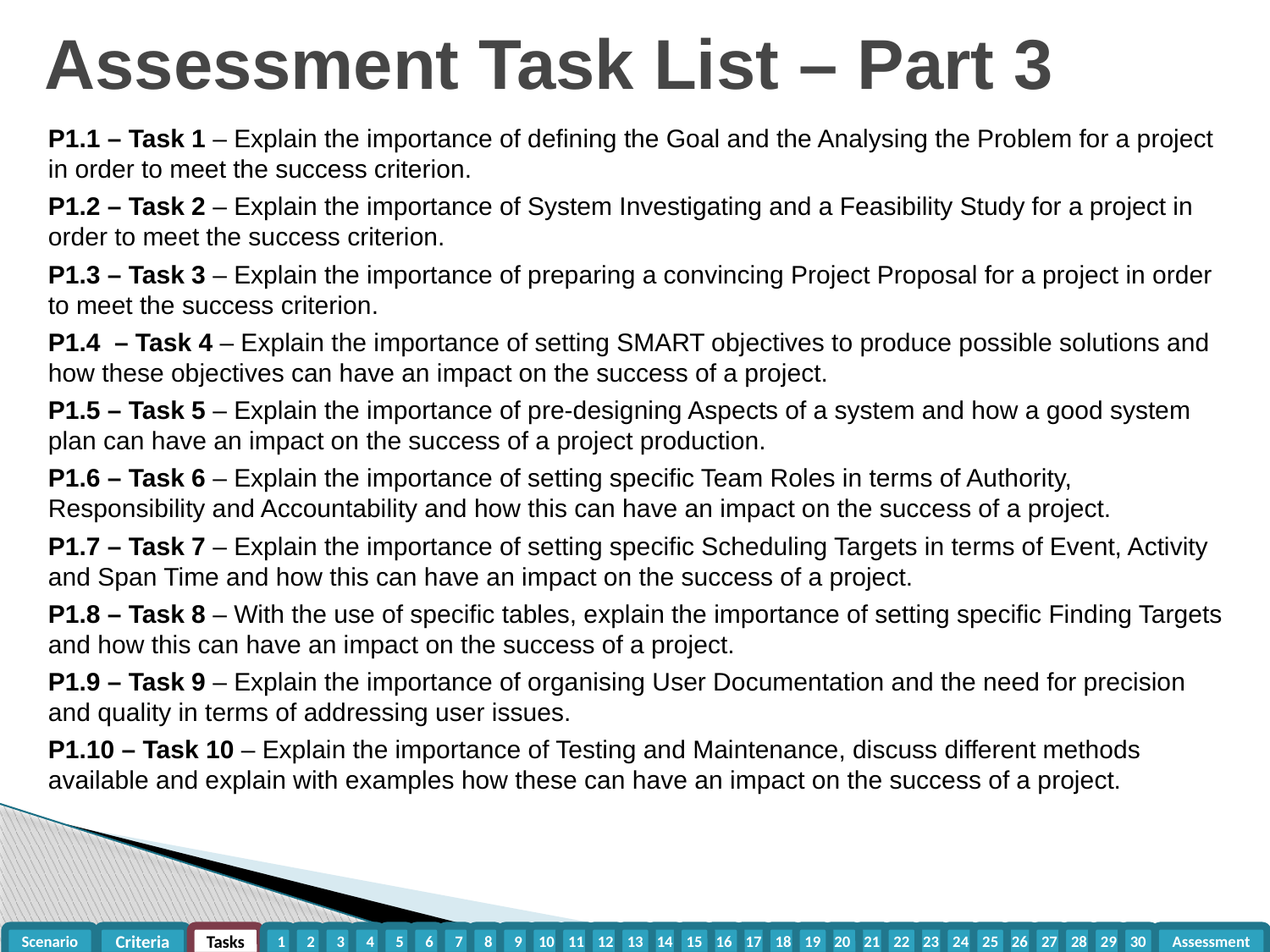

# Assessment Task List – Part 3
P1.1 – Task 1 – Explain the importance of defining the Goal and the Analysing the Problem for a project in order to meet the success criterion.
P1.2 – Task 2 – Explain the importance of System Investigating and a Feasibility Study for a project in order to meet the success criterion.
P1.3 – Task 3 – Explain the importance of preparing a convincing Project Proposal for a project in order to meet the success criterion.
P1.4  – Task 4 – Explain the importance of setting SMART objectives to produce possible solutions and how these objectives can have an impact on the success of a project.
P1.5 – Task 5 – Explain the importance of pre-designing Aspects of a system and how a good system plan can have an impact on the success of a project production.
P1.6 – Task 6 – Explain the importance of setting specific Team Roles in terms of Authority, Responsibility and Accountability and how this can have an impact on the success of a project.
P1.7 – Task 7 – Explain the importance of setting specific Scheduling Targets in terms of Event, Activity and Span Time and how this can have an impact on the success of a project.
P1.8 – Task 8 – With the use of specific tables, explain the importance of setting specific Finding Targets and how this can have an impact on the success of a project.
P1.9 – Task 9 – Explain the importance of organising User Documentation and the need for precision and quality in terms of addressing user issues.
P1.10 – Task 10 – Explain the importance of Testing and Maintenance, discuss different methods available and explain with examples how these can have an impact on the success of a project.